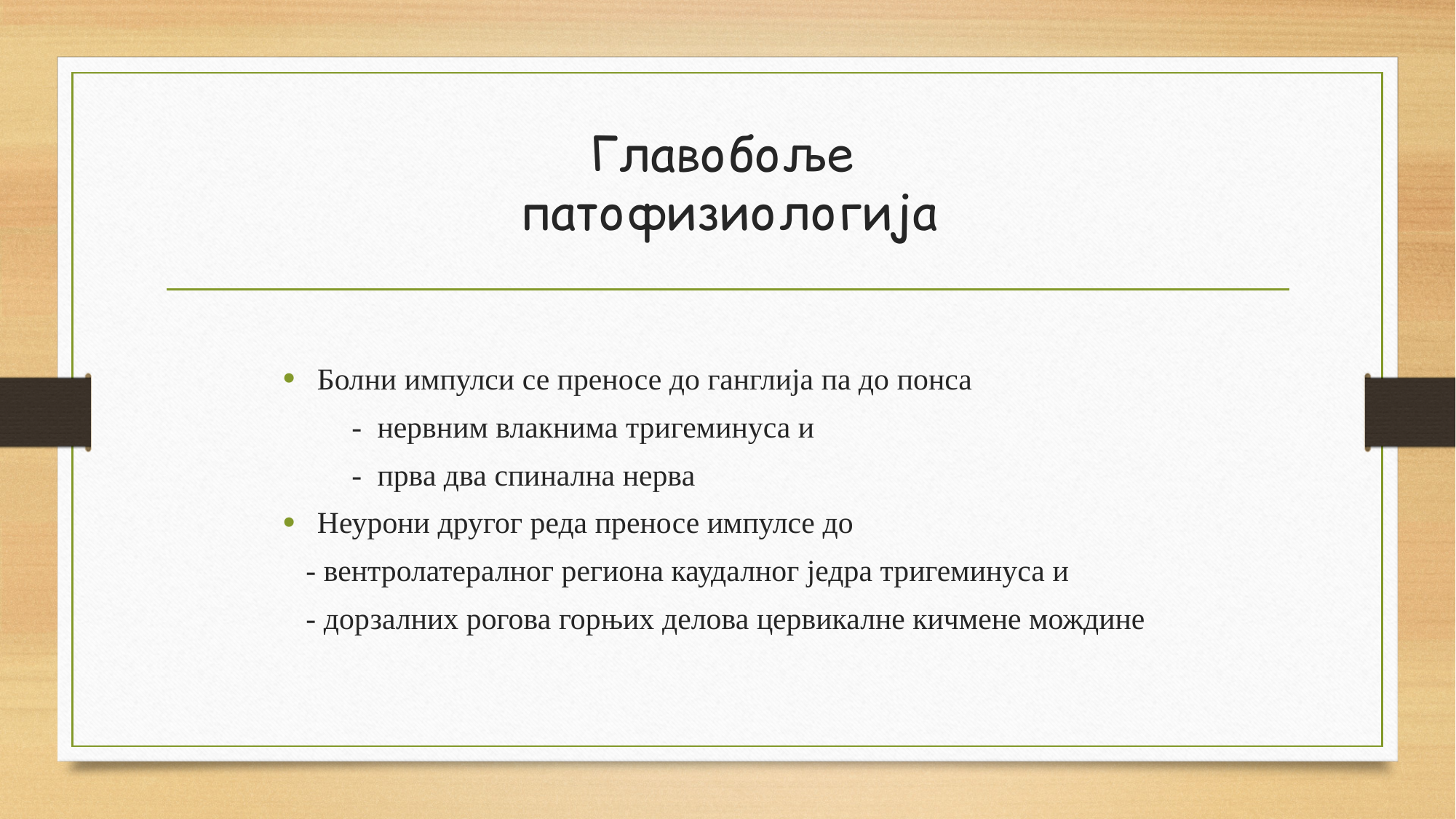

# Главобоље патофизиологија
Болни импулси се преносе до ганглија па до понса
         -  нервним влакнима тригеминуса и
         -  прва два спинална нерва
Неурони другог реда преносе импулсе до
   - вентролатералног региона каудалног једра тригеминуса и
   - дорзалних рогова горњих делова цервикалне кичмене мождине